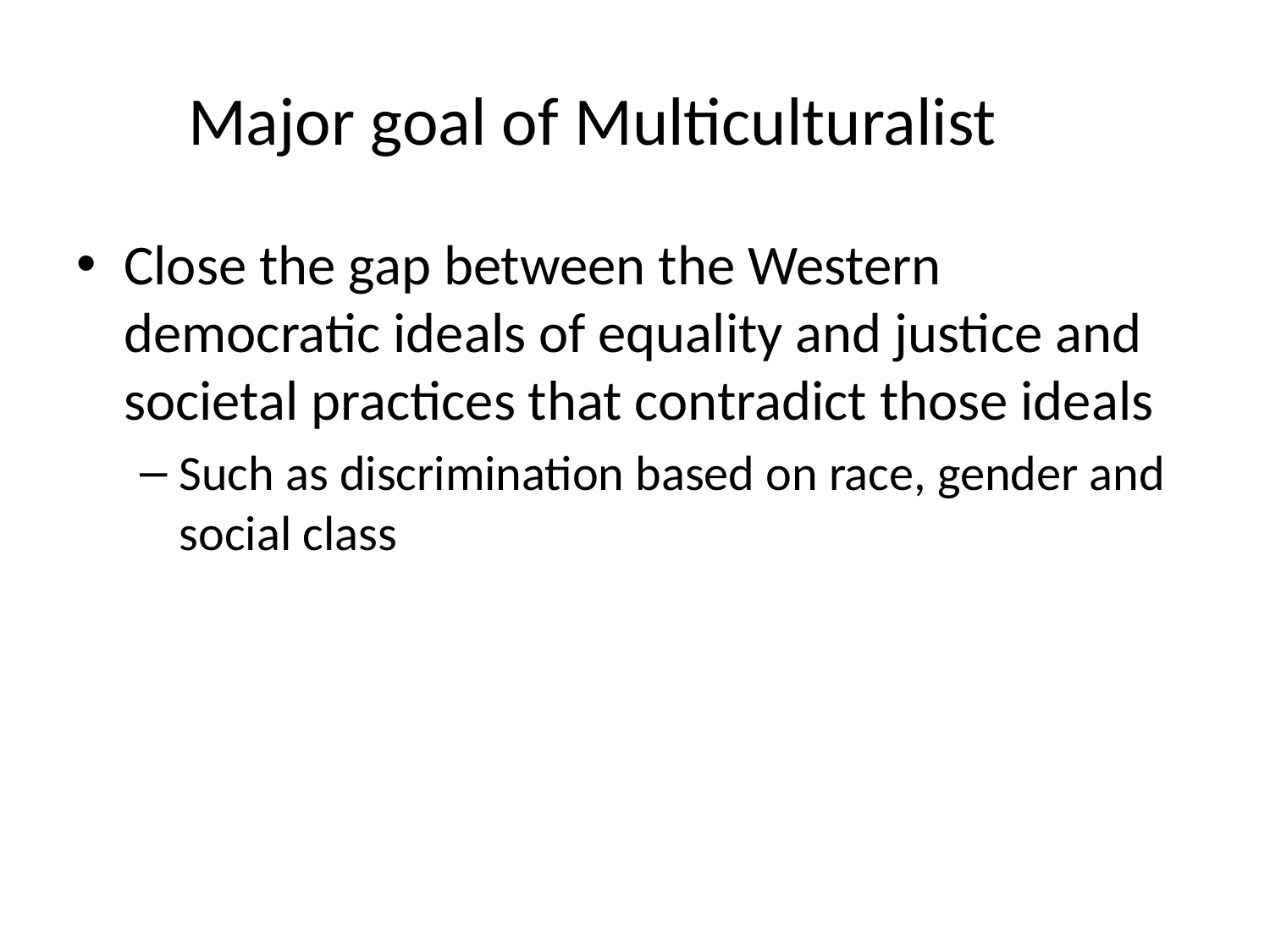

# Major goal of Multiculturalist
Close the gap between the Western democratic ideals of equality and justice and societal practices that contradict those ideals
Such as discrimination based on race, gender and social class